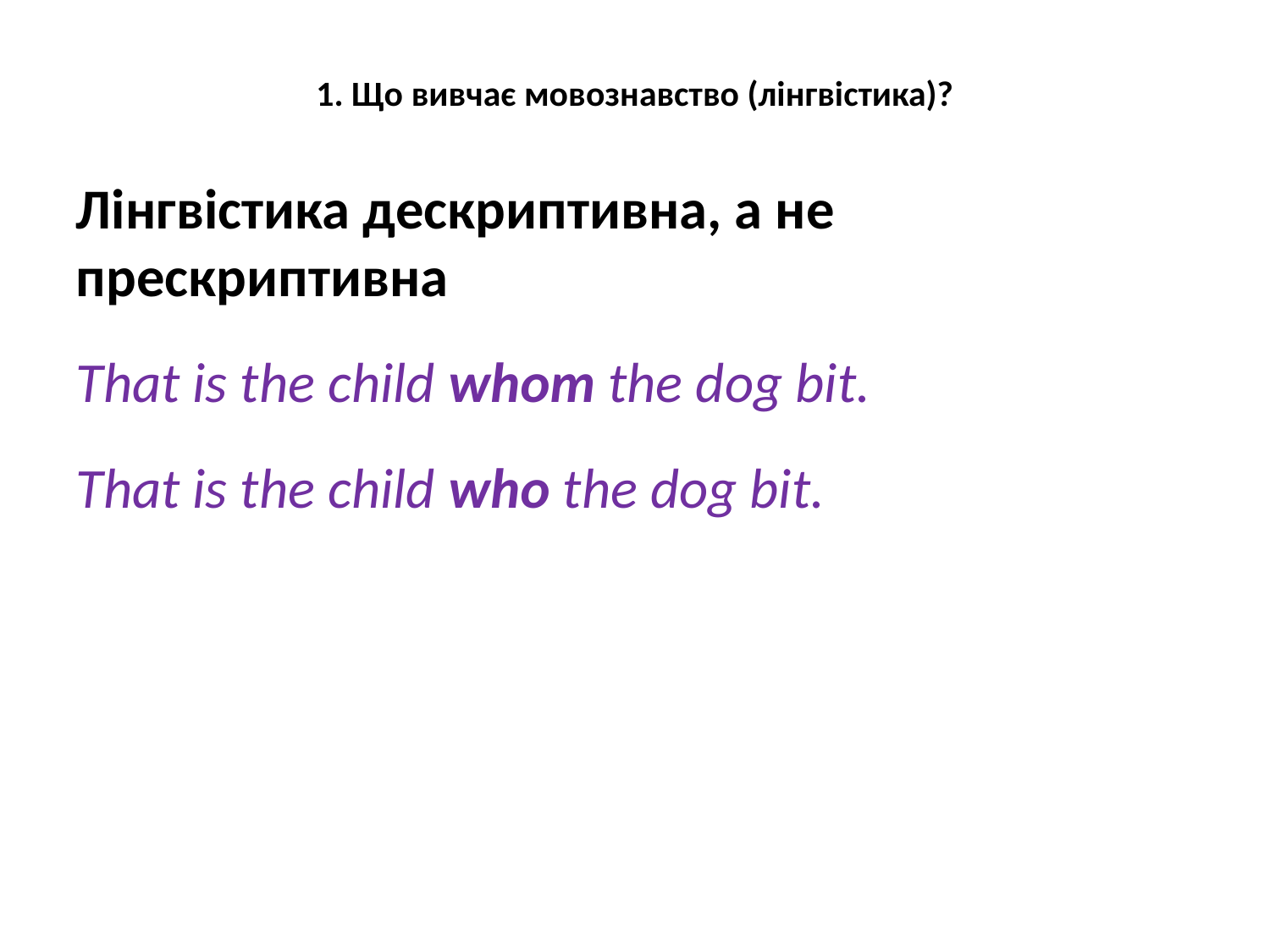

1. Що вивчає мовознавство (лінгвістика)?
Лінгвістика дескриптивна, а не прескриптивна

That is the child whom the dog bit.

That is the child who the dog bit.